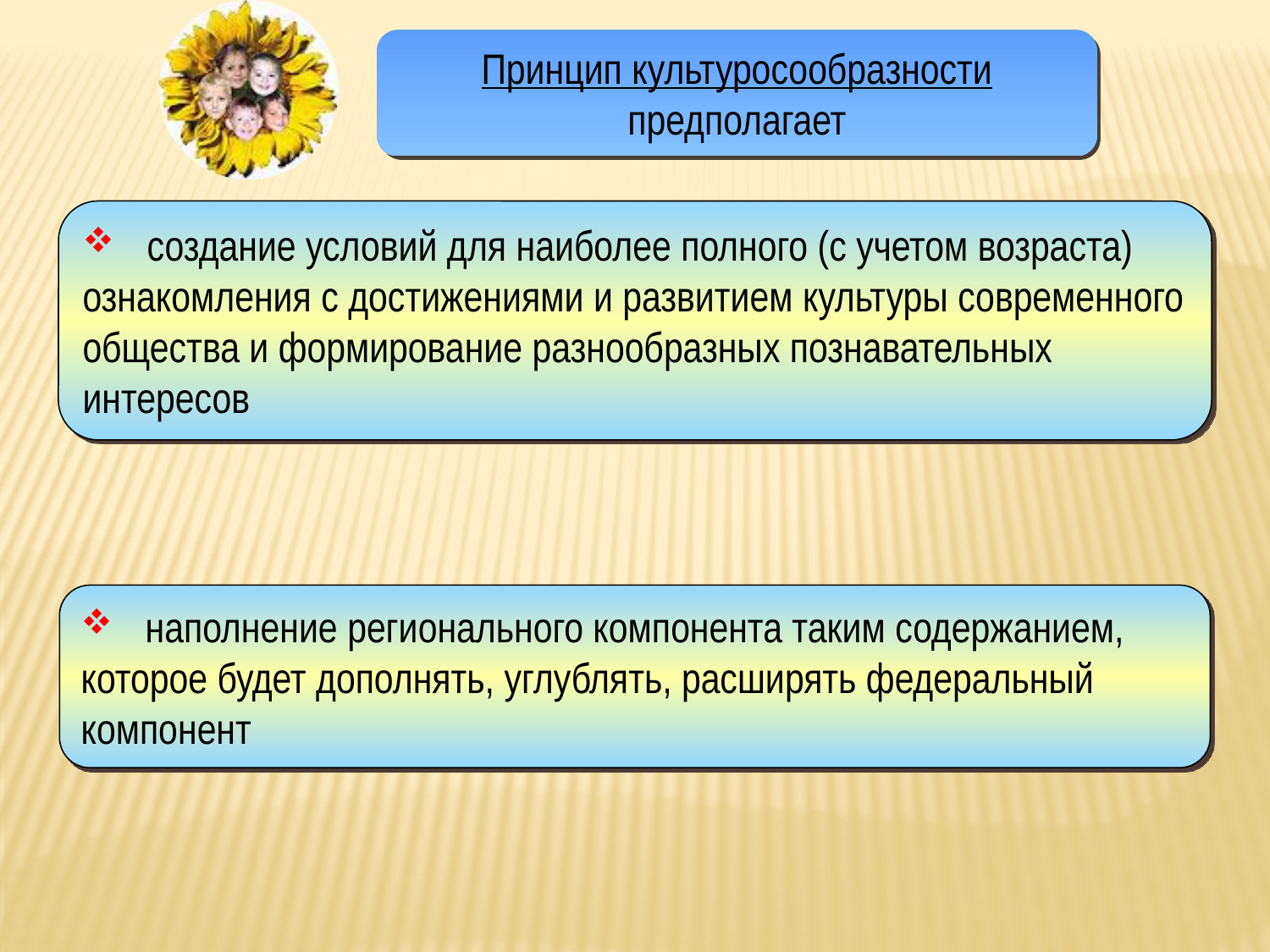

Принцип культуросообразности предполагает
    создание условий для наиболее полного (с учетом возраста) ознакомления с достижениями и развитием культуры современного общества и формирование разнообразных познавательных интересов

    наполнение регионального компонента таким содержанием, которое будет дополнять, углублять, расширять федеральный компонент